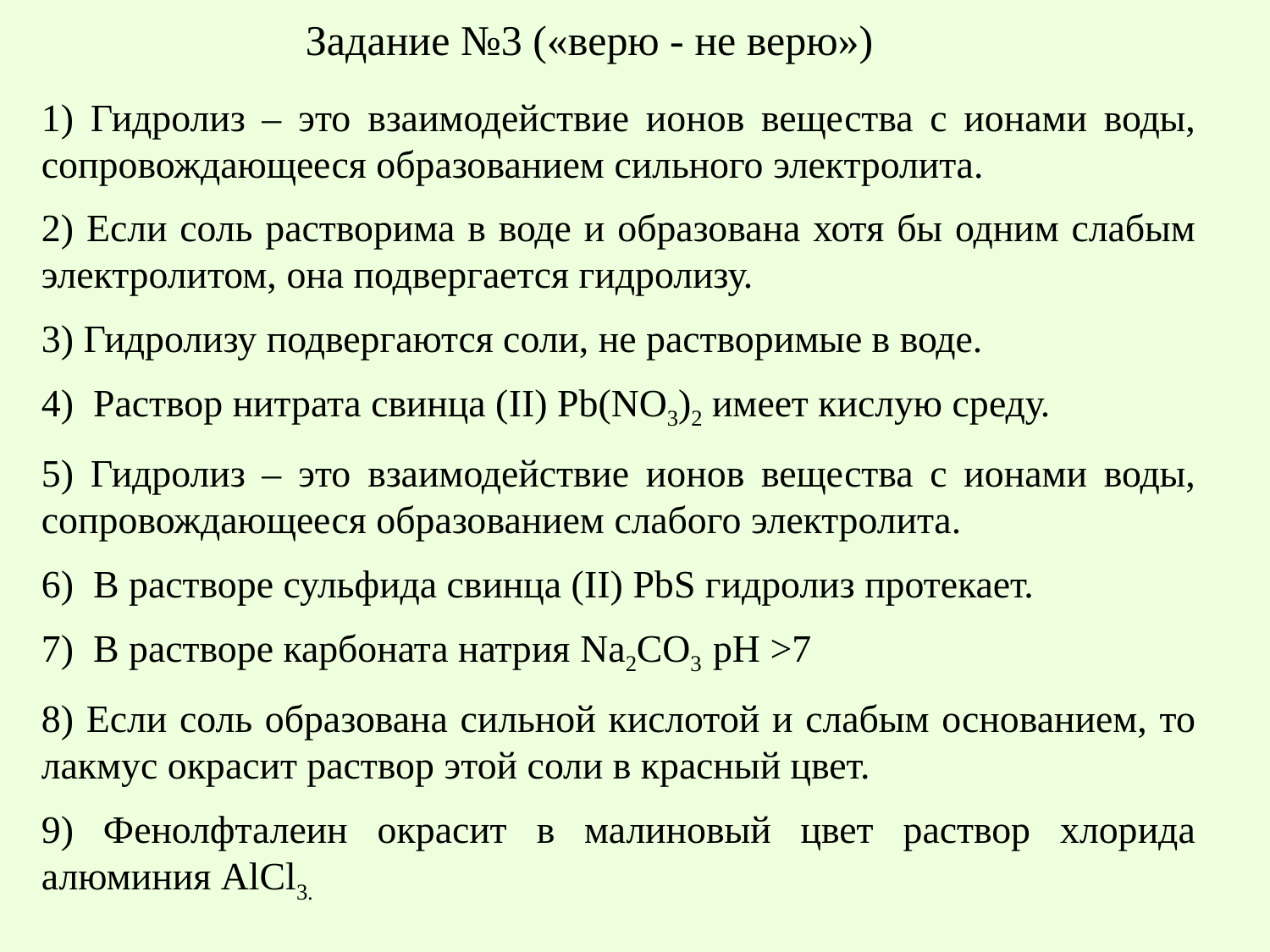

# Задание №3 («верю - не верю»)
1) Гидролиз – это взаимодействие ионов вещества с ионами воды, сопровождающееся образованием сильного электролита.
2) Если соль растворима в воде и образована хотя бы одним слабым электролитом, она подвергается гидролизу.
3) Гидролизу подвергаются соли, не растворимые в воде.
4)  Раствор нитрата свинца (ІІ) Pb(NO3)2 имеет кислую среду.
5) Гидролиз – это взаимодействие ионов вещества с ионами воды, сопровождающееся образованием слабого электролита.
6)  В растворе сульфида свинца (ІІ) PbS гидролиз протекает.
7)  В растворе карбоната натрия Na2CO3  рН >7
8) Если соль образована сильной кислотой и слабым основанием, то лакмус окрасит раствор этой соли в красный цвет.
9) Фенолфталеин окрасит в малиновый цвет раствор хлорида алюминия АlCl3.